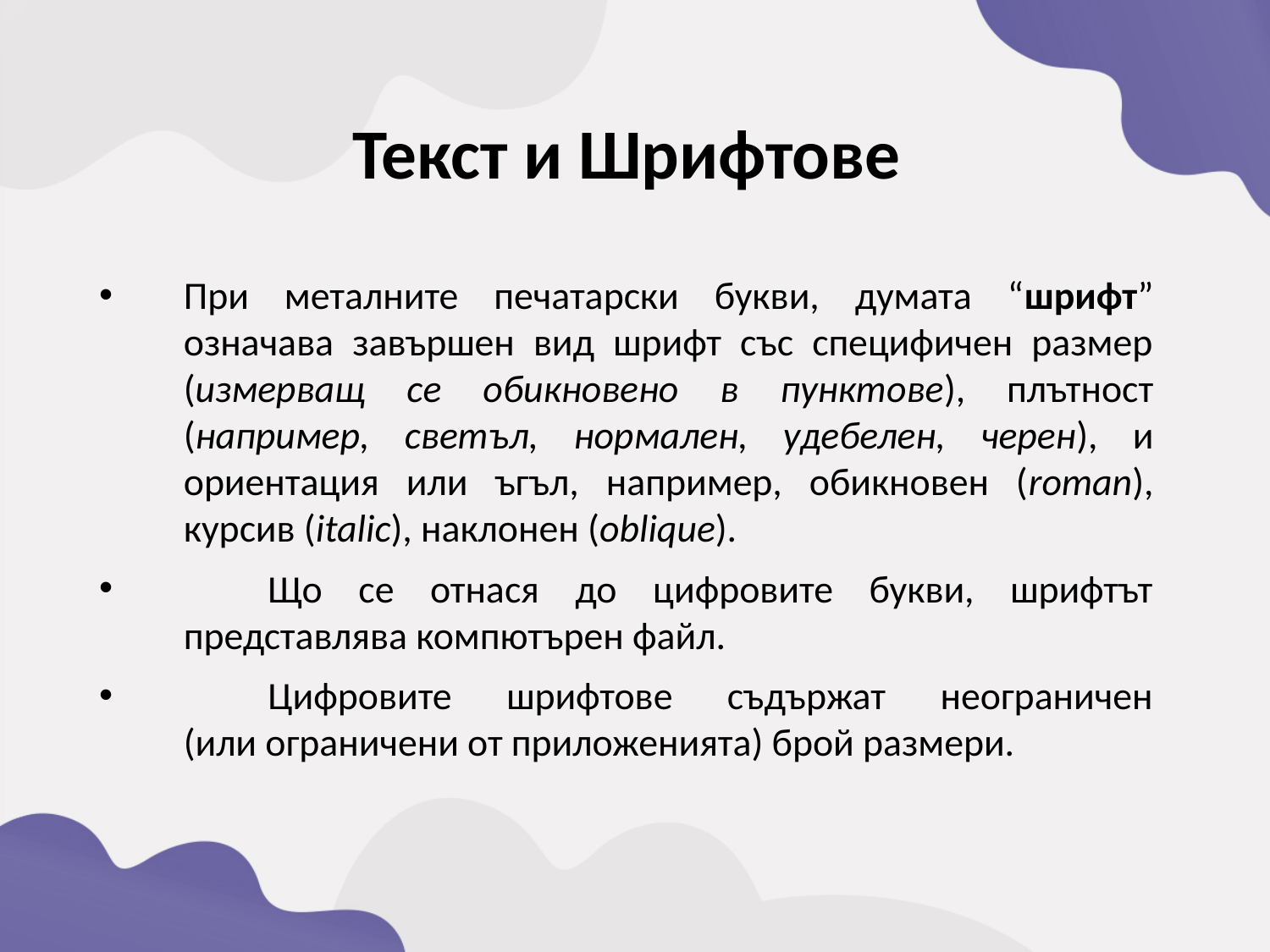

Текст и Шрифтове
При металните печатарски букви, думата “шрифт” означава завършен вид шрифт със специфичен размер (измерващ се обикновено в пунктове), плътност (например, светъл, нормален, удебелен, черен), и ориентация или ъгъл, например, обикновен (roman), курсив (italic), наклонен (oblique).
	Що се отнася до цифровите букви, шрифтът представлява компютърен файл.
	Цифровите шрифтове съдържат неограничен
(или ограничени от приложенията) брой размери.